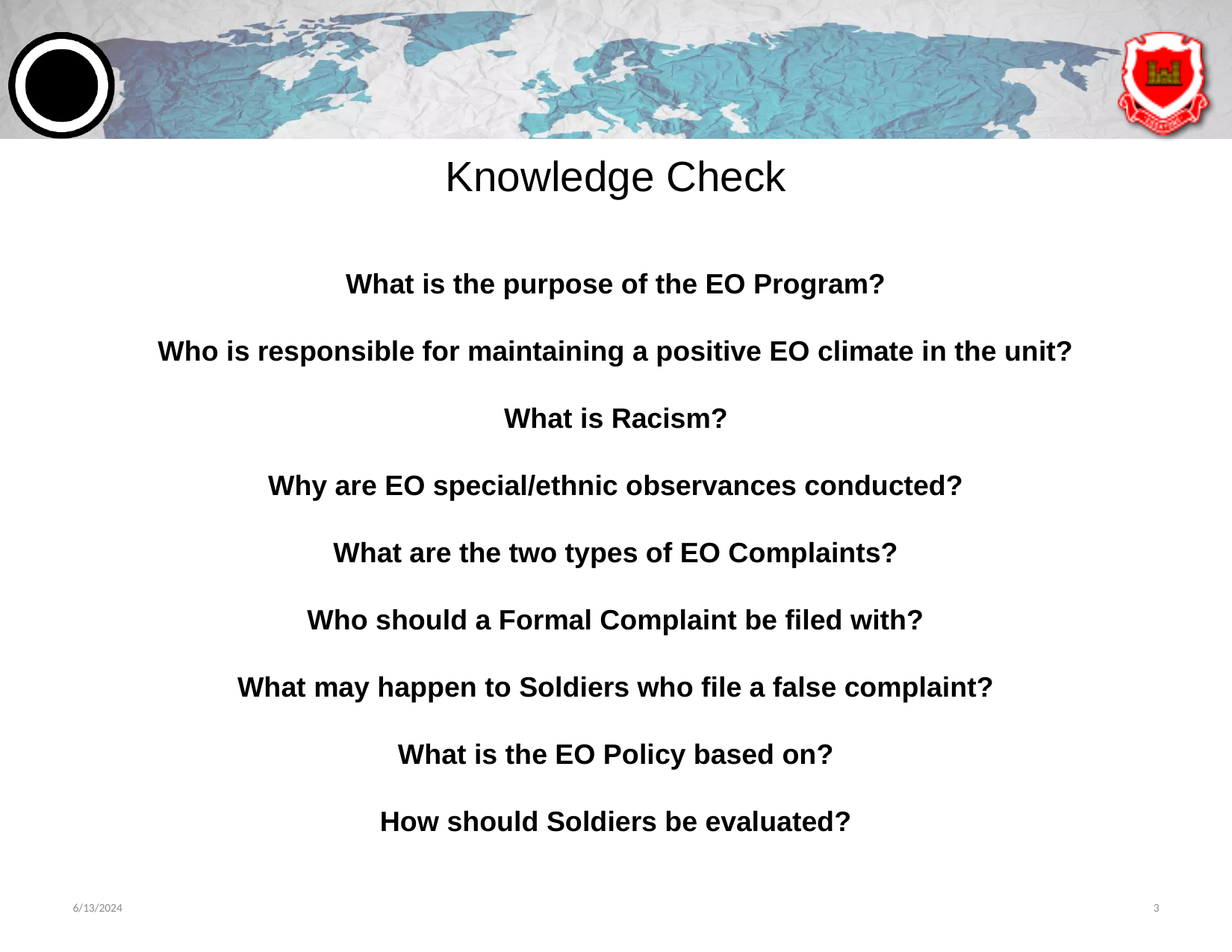

# Knowledge Check
What is the purpose of the EO Program?

Who is responsible for maintaining a positive EO climate in the unit?

What is Racism?

Why are EO special/ethnic observances conducted?

What are the two types of EO Complaints?

Who should a Formal Complaint be filed with?

What may happen to Soldiers who file a false complaint?

What is the EO Policy based on?

How should Soldiers be evaluated?
6/13/2024
3